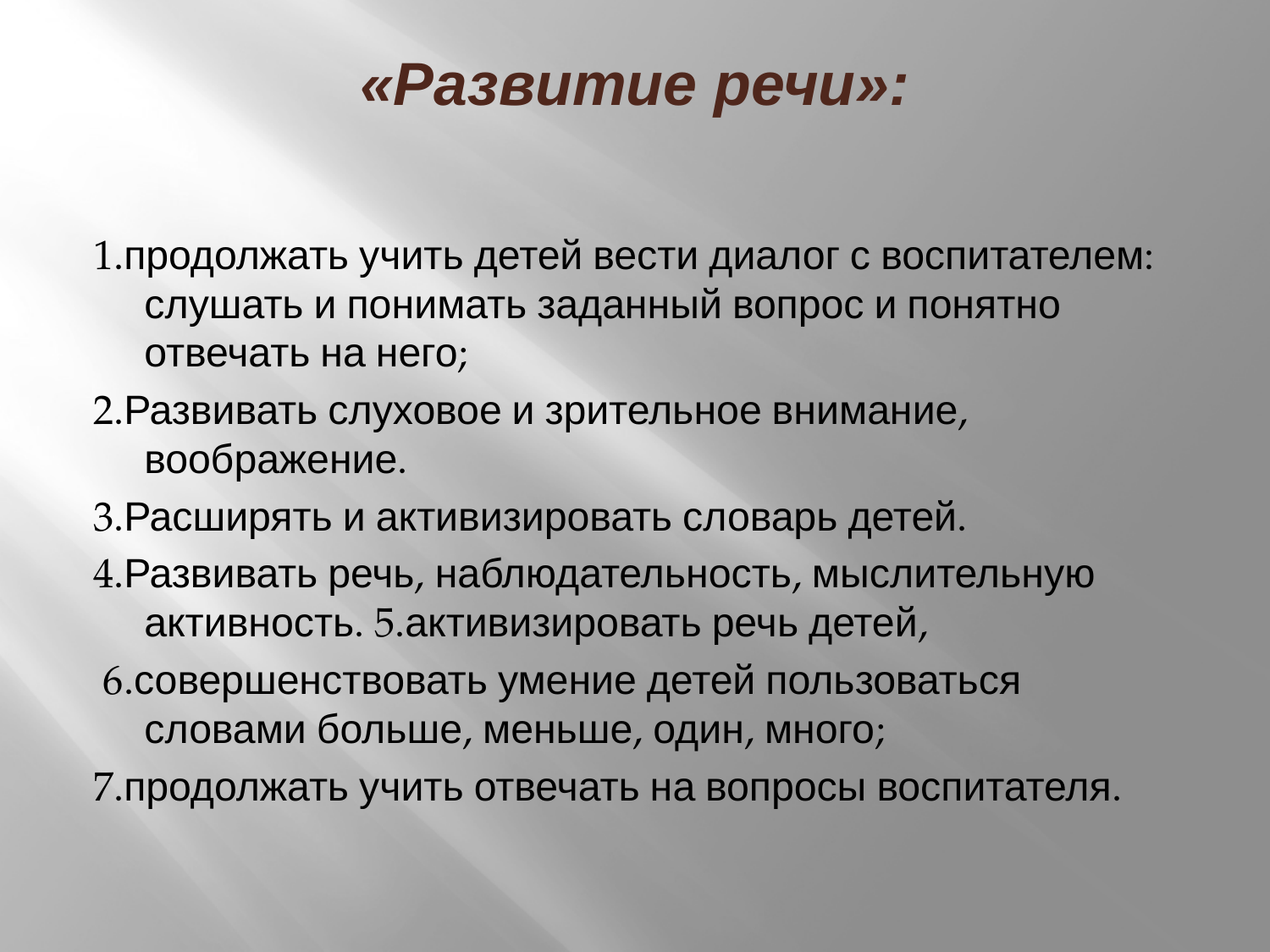

# «Развитие речи»:
1.продолжать учить детей вести диалог с воспитателем: слушать и понимать заданный вопрос и понятно отвечать на него;
2.Развивать слуховое и зрительное внимание, воображение.
3.Расширять и активизировать словарь детей.
4.Развивать речь, наблюдательность, мыслительную активность. 5.активизировать речь детей,
 6.совершенствовать умение детей пользоваться словами больше, меньше, один, много;
7.продолжать учить отвечать на вопросы воспитателя.